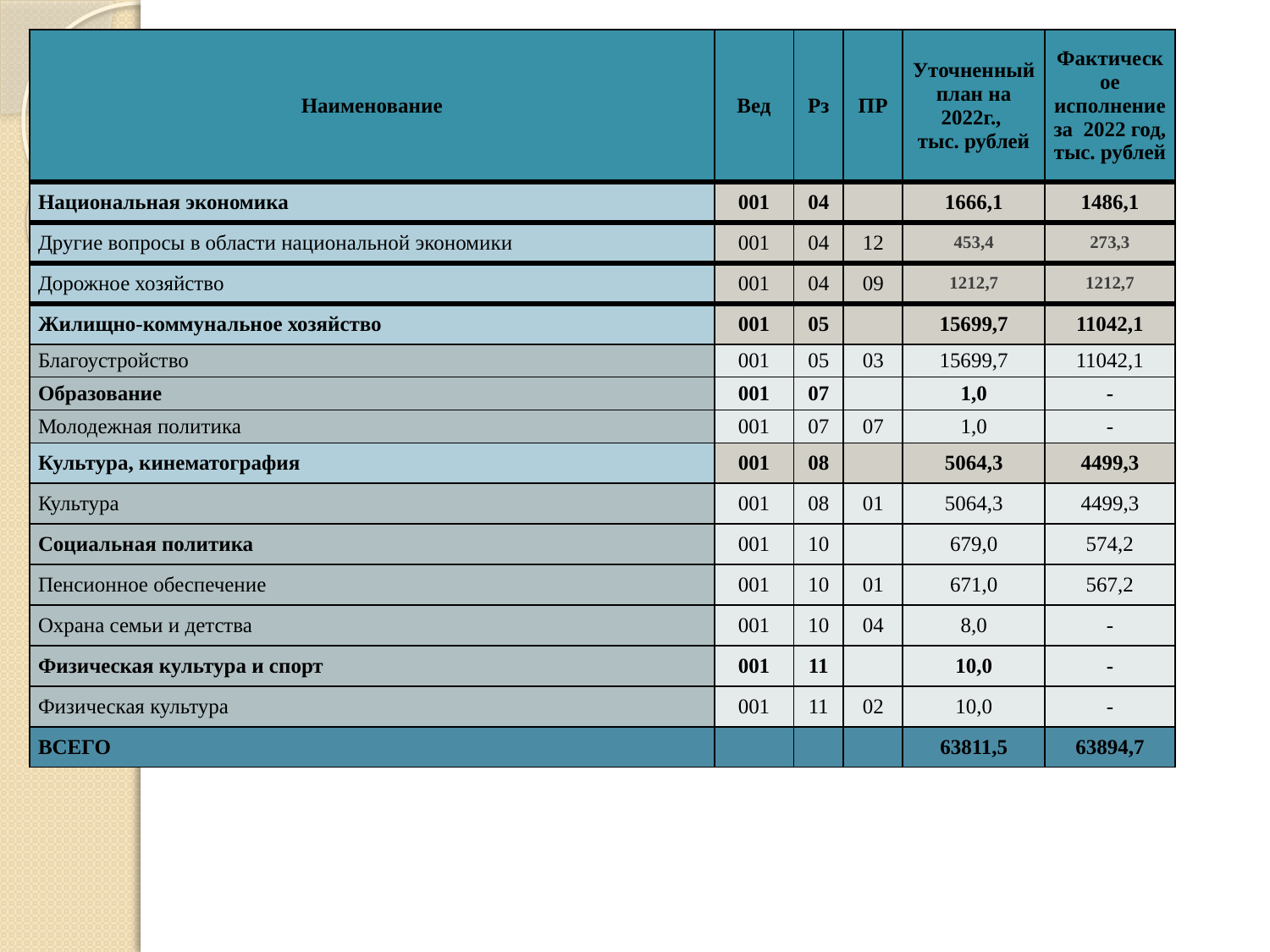

| Наименование | Вед | Рз | ПР | Уточненный план на 2022г., тыс. рублей | Фактическое исполнение за 2022 год, тыс. рублей |
| --- | --- | --- | --- | --- | --- |
| Национальная экономика | 001 | 04 |  | 1666,1 | 1486,1 |
| Другие вопросы в области национальной экономики | 001 | 04 | 12 | 453,4 | 273,3 |
| Дорожное хозяйство | 001 | 04 | 09 | 1212,7 | 1212,7 |
| Жилищно-коммунальное хозяйство | 001 | 05 |  | 15699,7 | 11042,1 |
| Благоустройство | 001 | 05 | 03 | 15699,7 | 11042,1 |
| Образование | 001 | 07 |  | 1,0 | - |
| Молодежная политика | 001 | 07 | 07 | 1,0 | - |
| Культура, кинематография | 001 | 08 |  | 5064,3 | 4499,3 |
| Культура | 001 | 08 | 01 | 5064,3 | 4499,3 |
| Социальная политика | 001 | 10 |  | 679,0 | 574,2 |
| Пенсионное обеспечение | 001 | 10 | 01 | 671,0 | 567,2 |
| Охрана семьи и детства | 001 | 10 | 04 | 8,0 | - |
| Физическая культура и спорт | 001 | 11 |  | 10,0 | - |
| Физическая культура | 001 | 11 | 02 | 10,0 | - |
| ВСЕГО |  |  |  | 63811,5 | 63894,7 |